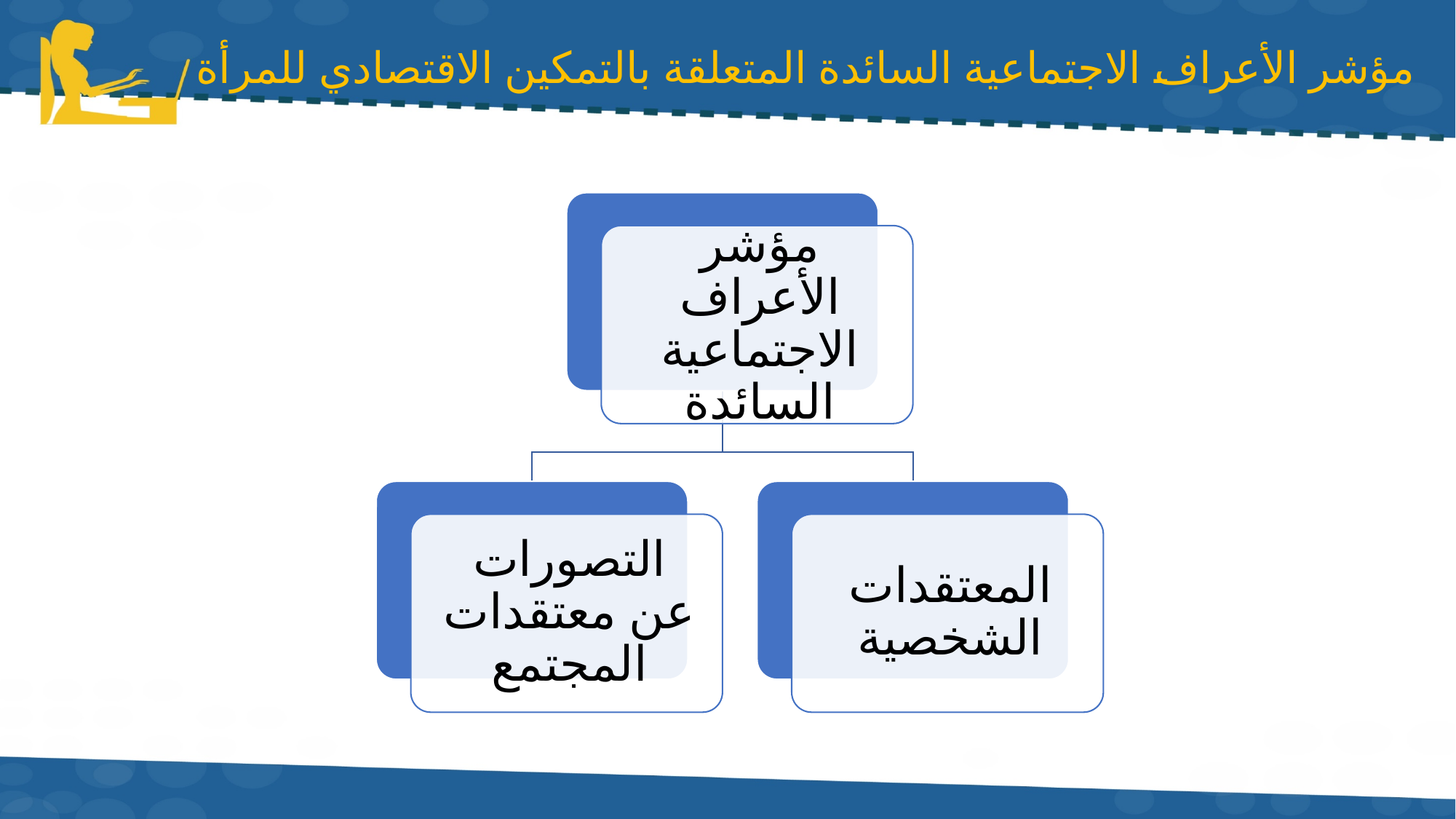

# مؤشر الأعراف الاجتماعية السائدة المتعلقة بالتمكين الاقتصادي للمرأة
مؤشر الأعراف الاجتماعية السائدة
التصورات عن معتقدات المجتمع
المعتقدات الشخصية